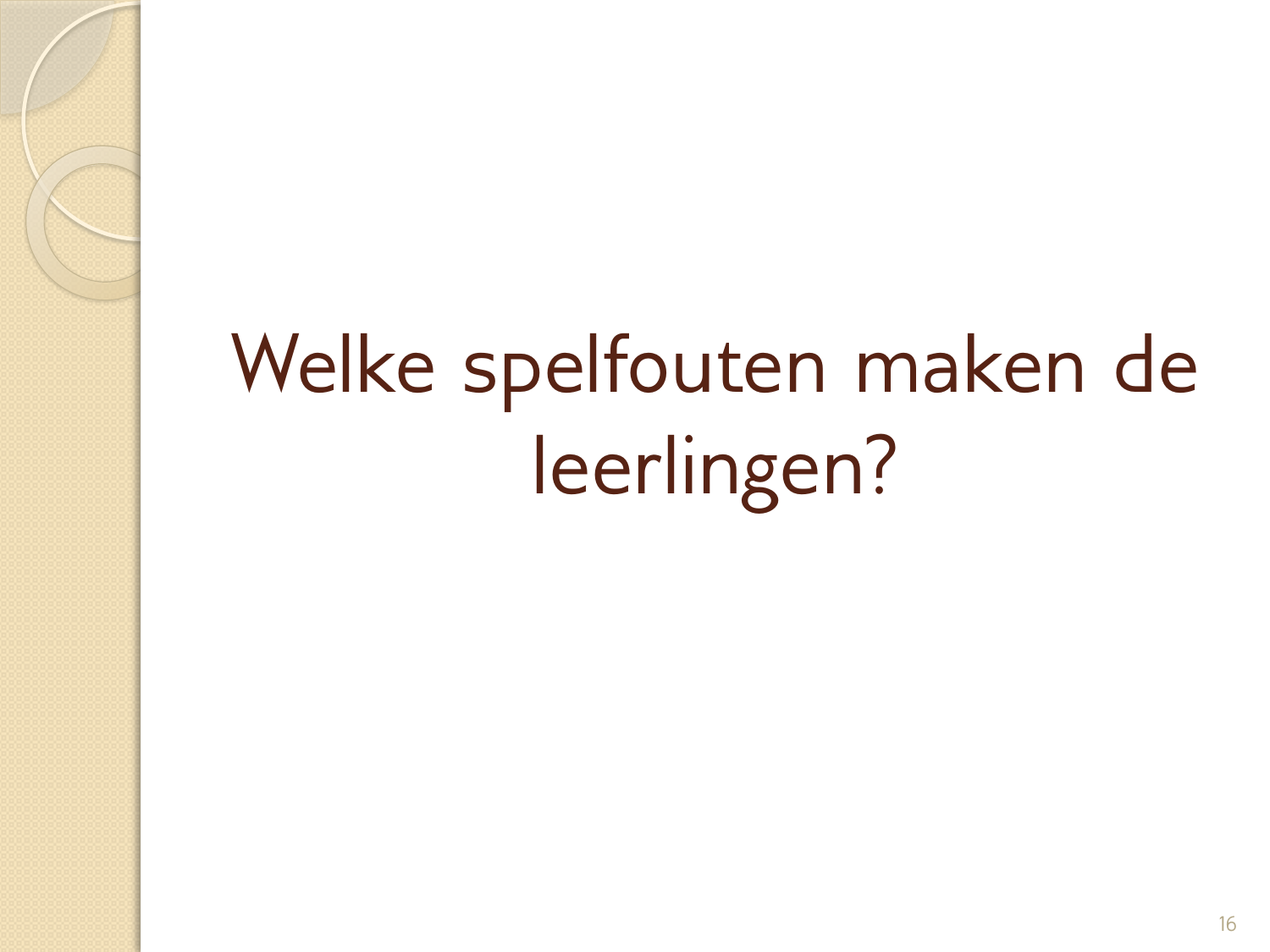

# Welke spelfouten maken de leerlingen?
16